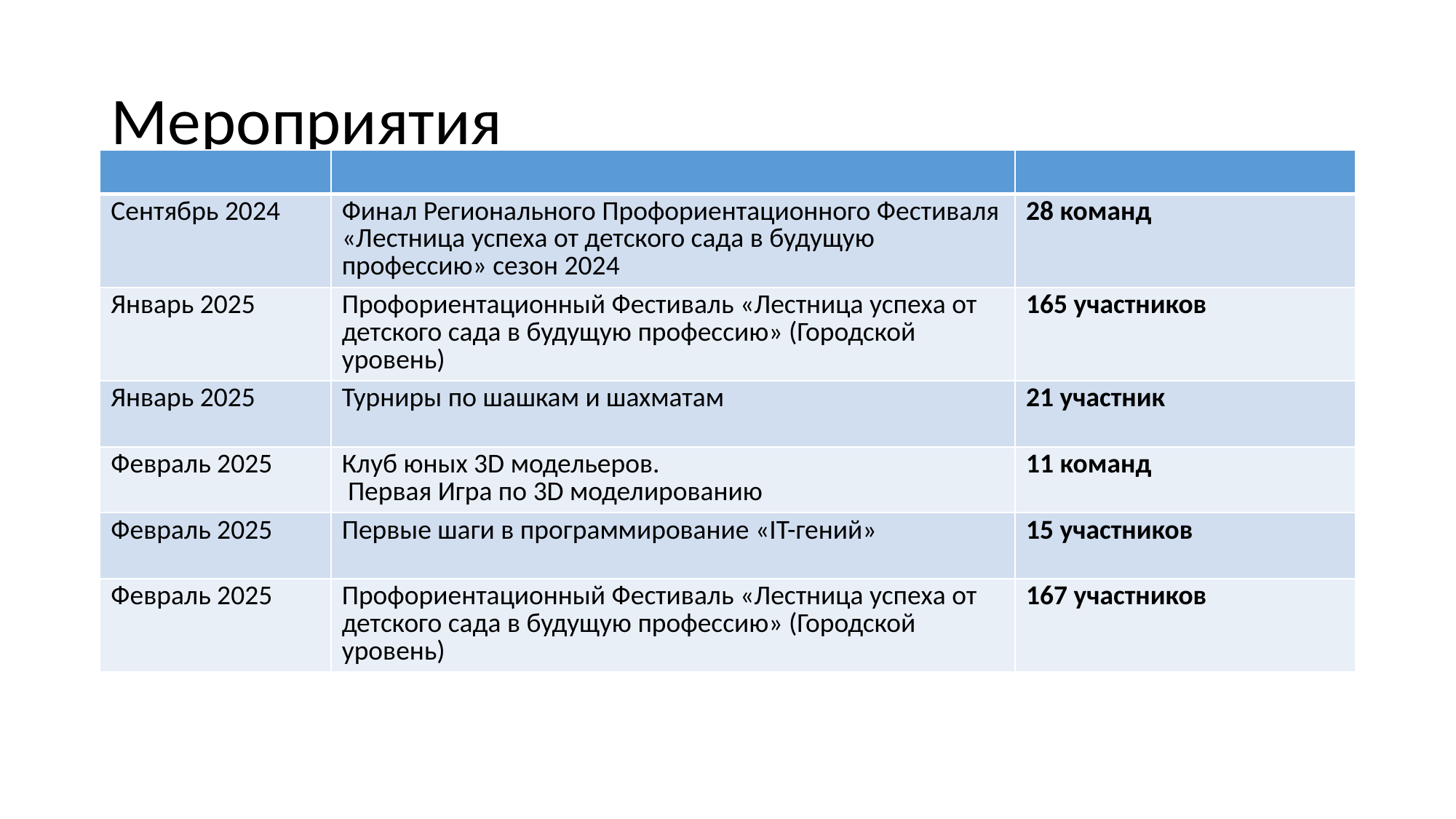

# Мероприятия
|  |  |  |
| --- | --- | --- |
| Сентябрь 2024 | Финал Регионального Профориентационного Фестиваля «Лестница успеха от детского сада в будущую профессию» сезон 2024 | 28 команд |
| Январь 2025 | Профориентационный Фестиваль «Лестница успеха от детского сада в будущую профессию» (Городской уровень) | 165 участников |
| Январь 2025 | Турниры по шашкам и шахматам | 21 участник |
| Февраль 2025 | Клуб юных 3D модельеров. Первая Игра по 3D моделированию | 11 команд |
| Февраль 2025 | Первые шаги в программирование «IT-гений» | 15 участников |
| Февраль 2025 | Профориентационный Фестиваль «Лестница успеха от детского сада в будущую профессию» (Городской уровень) | 167 участников |